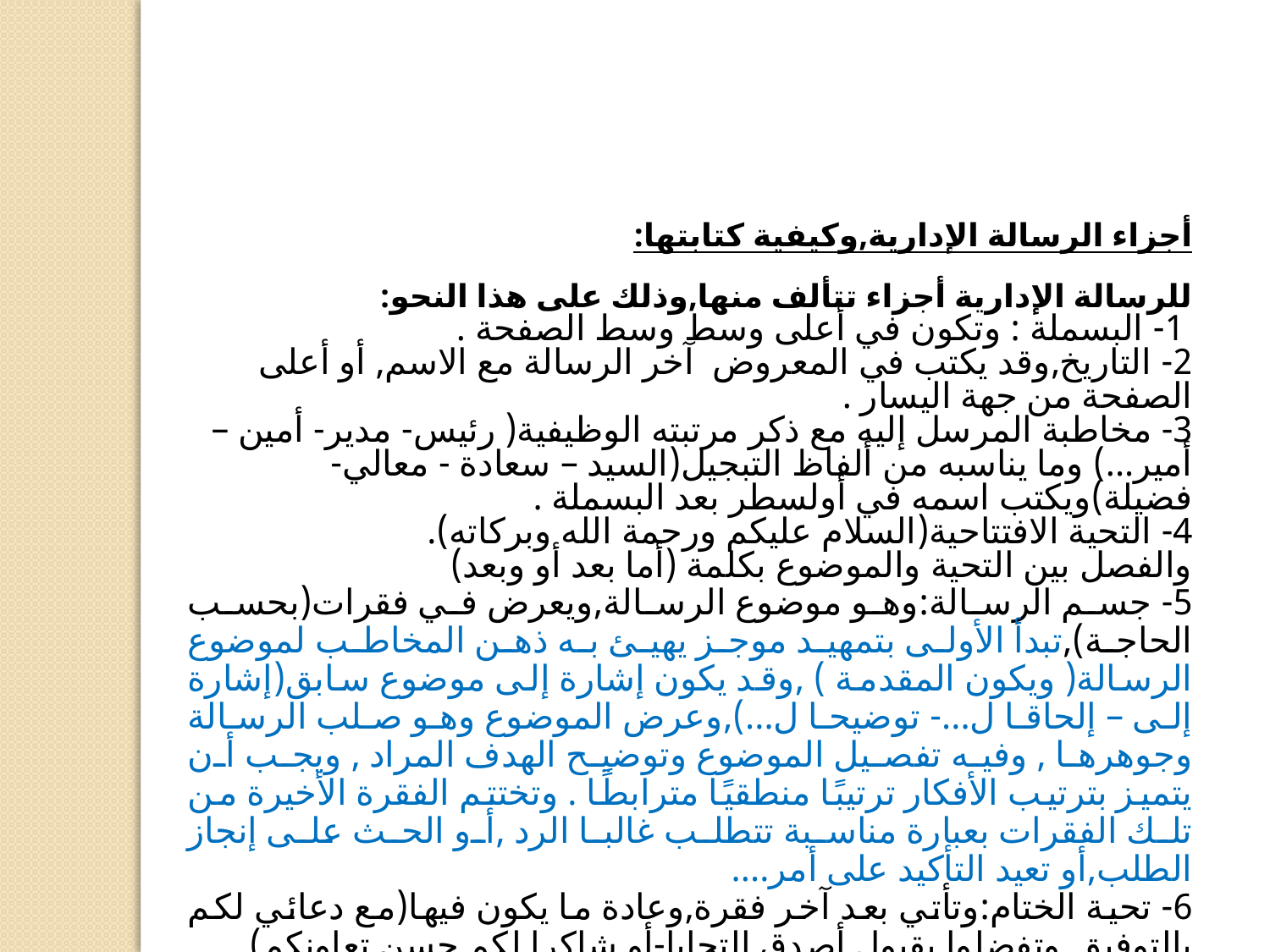

أجزاء الرسالة الإدارية,وكيفية كتابتها:

للرسالة الإدارية أجزاء تتألف منها,وذلك على هذا النحو:
 1- البسملة : وتكون في أعلى وسط وسط الصفحة .
2- التاريخ,وقد يكتب في المعروض  آخر الرسالة مع الاسم, أو أعلى الصفحة من جهة اليسار .
3- مخاطبة المرسل إليه مع ذكر مرتبته الوظيفية( رئيس- مدير- أمين – أمير...) وما يناسبه من ألفاظ التبجيل(السيد – سعادة - معالي- فضيلة)ويكتب اسمه في أولسطر بعد البسملة .
4- التحية الافتتاحية(السلام عليكم ورحمة الله وبركاته).
والفصل بين التحية والموضوع بكلمة (أما بعد أو وبعد)
5- جسم الرسالة:وهو موضوع الرسالة,ويعرض في فقرات(بحسب الحاجة),تبدأ الأولى بتمهيد موجز يهيئ به ذهن المخاطب لموضوع الرسالة( ويكون المقدمة ) ,وقد يكون إشارة إلى موضوع سابق(إشارة إلى – إلحاقا ل...- توضيحا ل...),وعرض الموضوع وهو صلب الرسالة وجوهرها , وفيه تفصيل الموضوع وتوضيح الهدف المراد , ويجب أن يتميز بترتيب الأفكار ترتيبًا منطقيًا مترابطًا . وتختتم الفقرة الأخيرة من تلك الفقرات بعبارة مناسبة تتطلب غالبا الرد ,أو الحث على إنجاز الطلب,أو تعيد التأكيد على أمر....
6- تحية الختام:وتأتي بعد آخر فقرة,وعادة ما يكون فيها(مع دعائي لكم بالتوفيق_وتفضلوا بقبول أصدق التحايا-أو شاكرا لكم حسن تعاونكم).
7 - التوقيع والاسم,وقد تكتب الوظيفة.
8- المرفقات وتكتب في نهاية الصفحة من جدة اليمين على شكل نقاط ويتم إرفاقها خلف الرسالة .